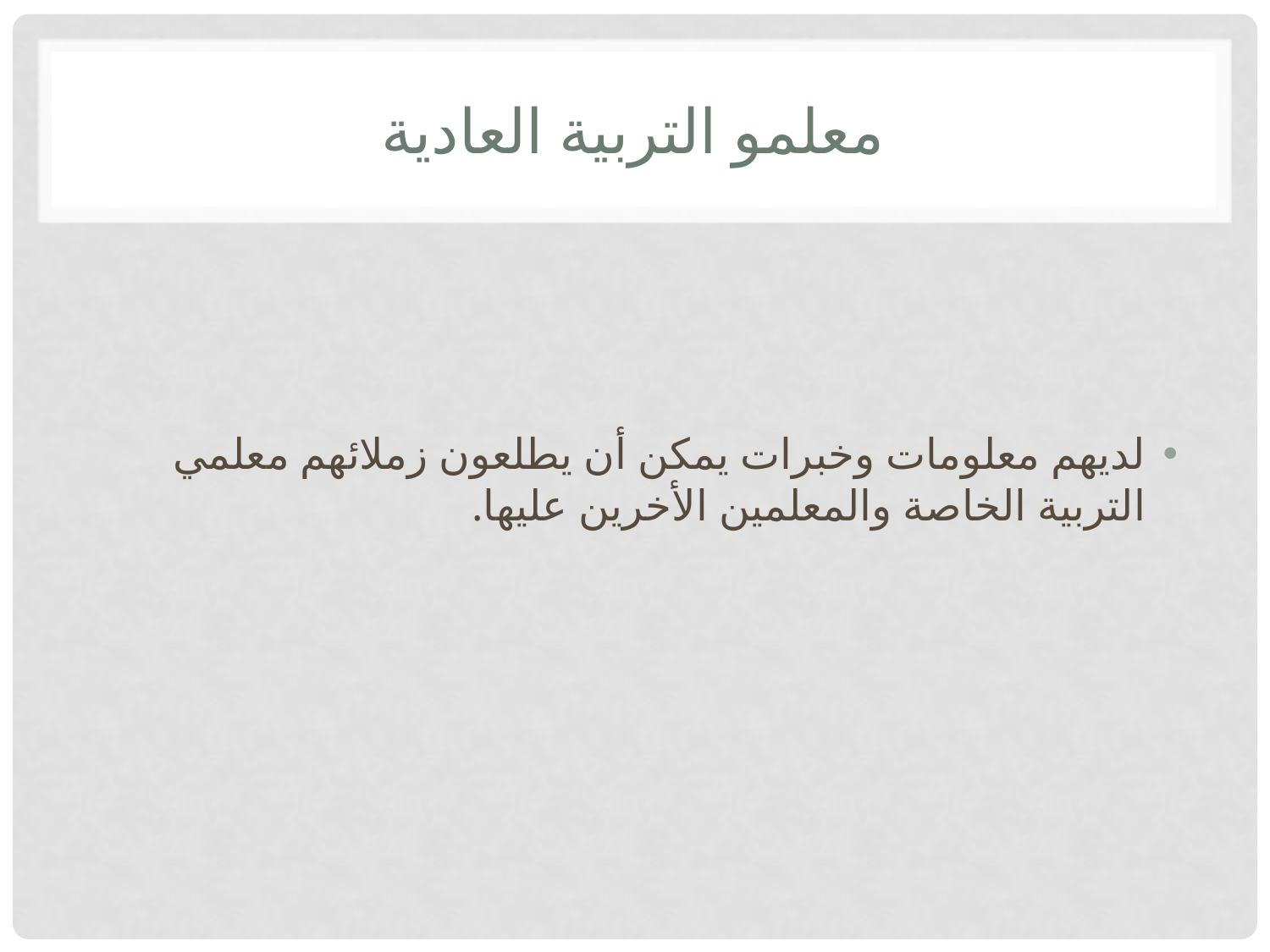

# معلمو التربية العادية

لديهم معلومات وخبرات يمكن أن يطلعون زملائهم معلمي التربية الخاصة والمعلمين الأخرين عليها.